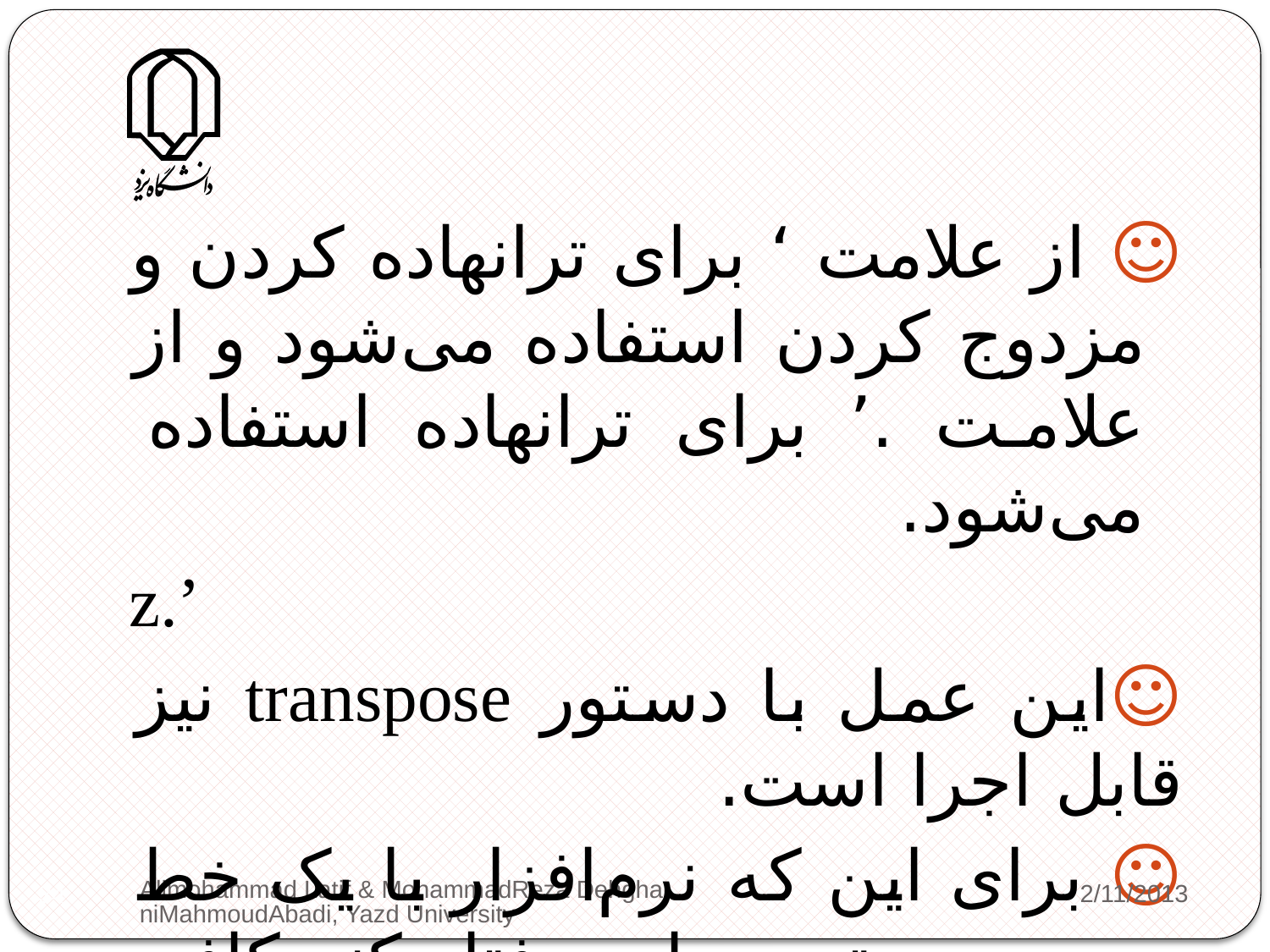

☺ از علامت ‘ برای ترانهاده کردن و مزدوج کردن استفاده می‌شود و از علامت .’ برای ترانهاده استفاده می‌شود.
z.’
☺این عمل با دستور transpose نیز قابل اجرا است.
☺ برای این که نرم‌افزار با یک خط به صورت توضیحات رفتار کند کافی است جلو آن خط از علامت % استفاده شود.

Alimohammad Latif & MohammadReza DehghaniMahmoudAbadi, Yazd University
2/11/2013
34